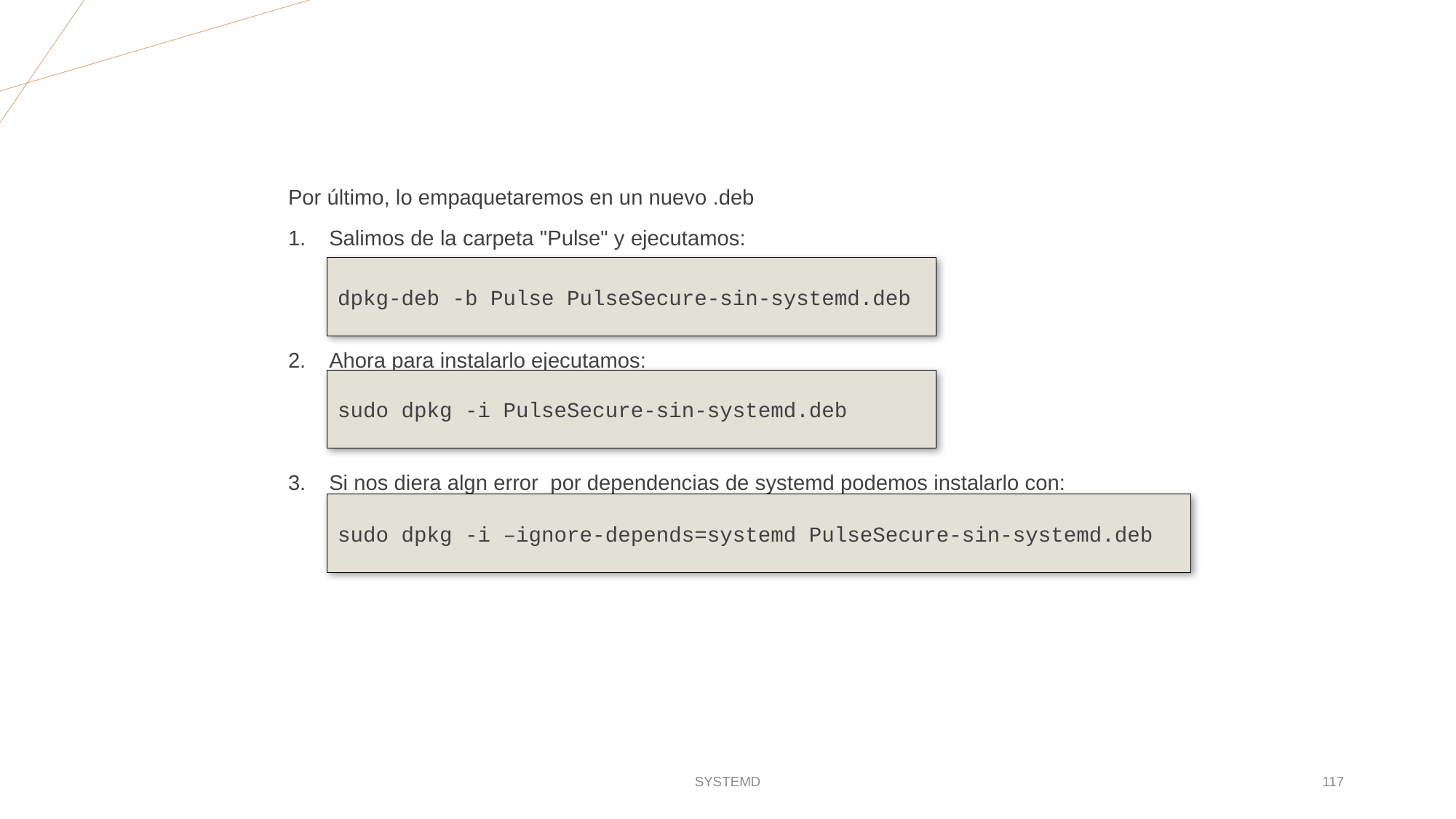

Por último, lo empaquetaremos en un nuevo .deb
Salimos de la carpeta "Pulse" y ejecutamos:

Ahora para instalarlo ejecutamos:

Si nos diera algn error  por dependencias de systemd podemos instalarlo con:

dpkg-deb -b Pulse PulseSecure-sin-systemd.deb
sudo dpkg -i PulseSecure-sin-systemd.deb
sudo dpkg -i –ignore-depends=systemd PulseSecure-sin-systemd.deb
SYSTEMD
117